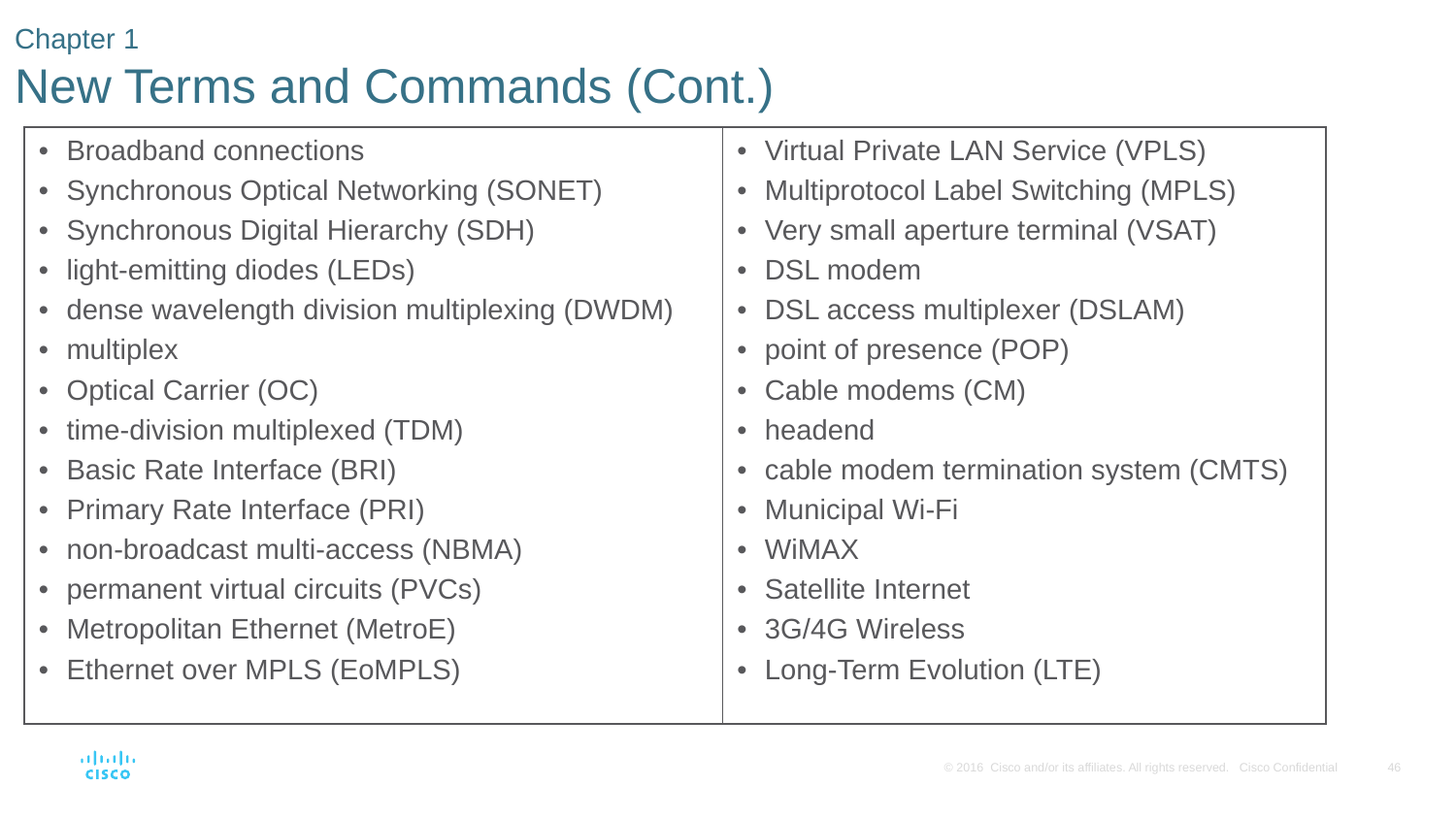

# Chapter 1 New Terms and Commands (Cont.)
| Broadband connections Synchronous Optical Networking (SONET) Synchronous Digital Hierarchy (SDH) light-emitting diodes (LEDs) dense wavelength division multiplexing (DWDM) multiplex Optical Carrier (OC) time-division multiplexed (TDM) Basic Rate Interface (BRI) Primary Rate Interface (PRI) non-broadcast multi-access (NBMA) permanent virtual circuits (PVCs) Metropolitan Ethernet (MetroE) Ethernet over MPLS (EoMPLS) | Virtual Private LAN Service (VPLS) Multiprotocol Label Switching (MPLS) Very small aperture terminal (VSAT) DSL modem DSL access multiplexer (DSLAM) point of presence (POP) Cable modems (CM) headend cable modem termination system (CMTS) Municipal Wi-Fi WiMAX Satellite Internet 3G/4G Wireless Long-Term Evolution (LTE) |
| --- | --- |